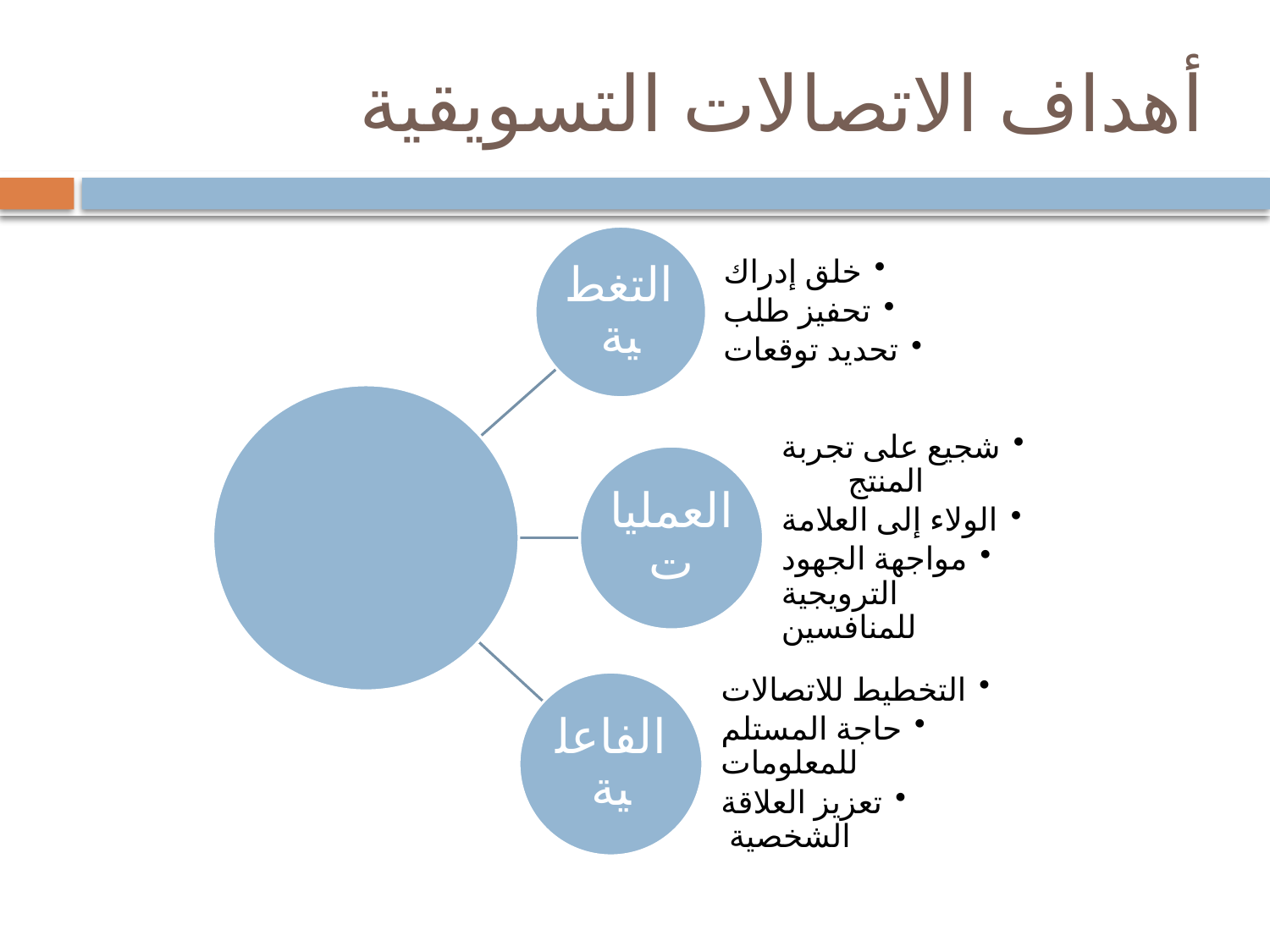

# أهداف الاتصالات التسويقية

التغطية
خلق إدراك
تحفيز طلب
تحديد توقعات
العمليات
شجيع على تجربة المنتج
الولاء إلى العلامة
مواجهة الجهود الترويجية للمنافسين
الفاعلية
التخطيط للاتصالات
حاجة المستلم للمعلومات
تعزيز العلاقة الشخصية